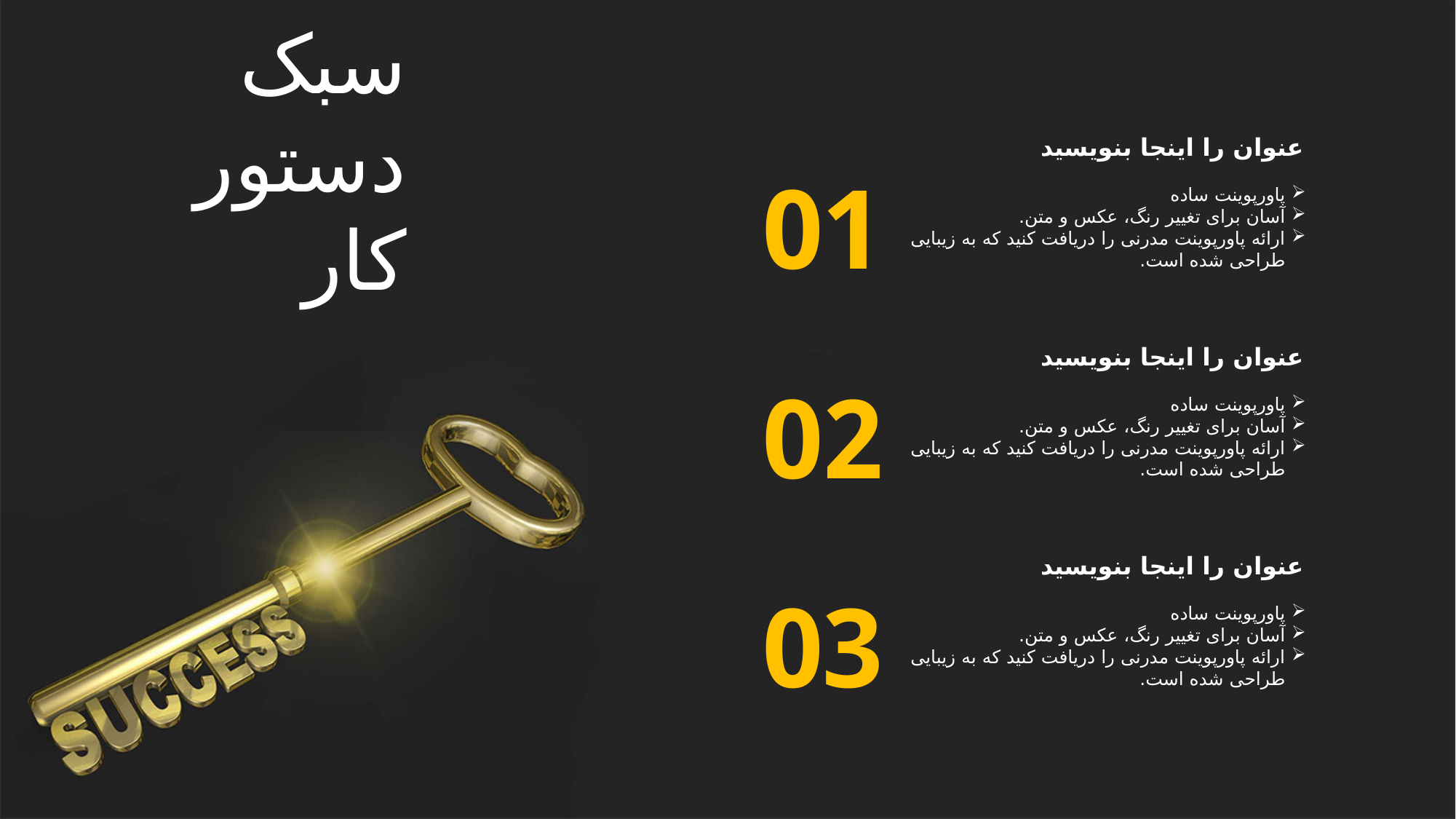

سبک دستور کار
عنوان را اینجا بنویسید
پاورپوینت ساده
آسان برای تغییر رنگ، عکس و متن.
ارائه پاورپوینت مدرنی را دریافت کنید که به زیبایی طراحی شده است.
01
عنوان را اینجا بنویسید
پاورپوینت ساده
آسان برای تغییر رنگ، عکس و متن.
ارائه پاورپوینت مدرنی را دریافت کنید که به زیبایی طراحی شده است.
02
عنوان را اینجا بنویسید
پاورپوینت ساده
آسان برای تغییر رنگ، عکس و متن.
ارائه پاورپوینت مدرنی را دریافت کنید که به زیبایی طراحی شده است.
03